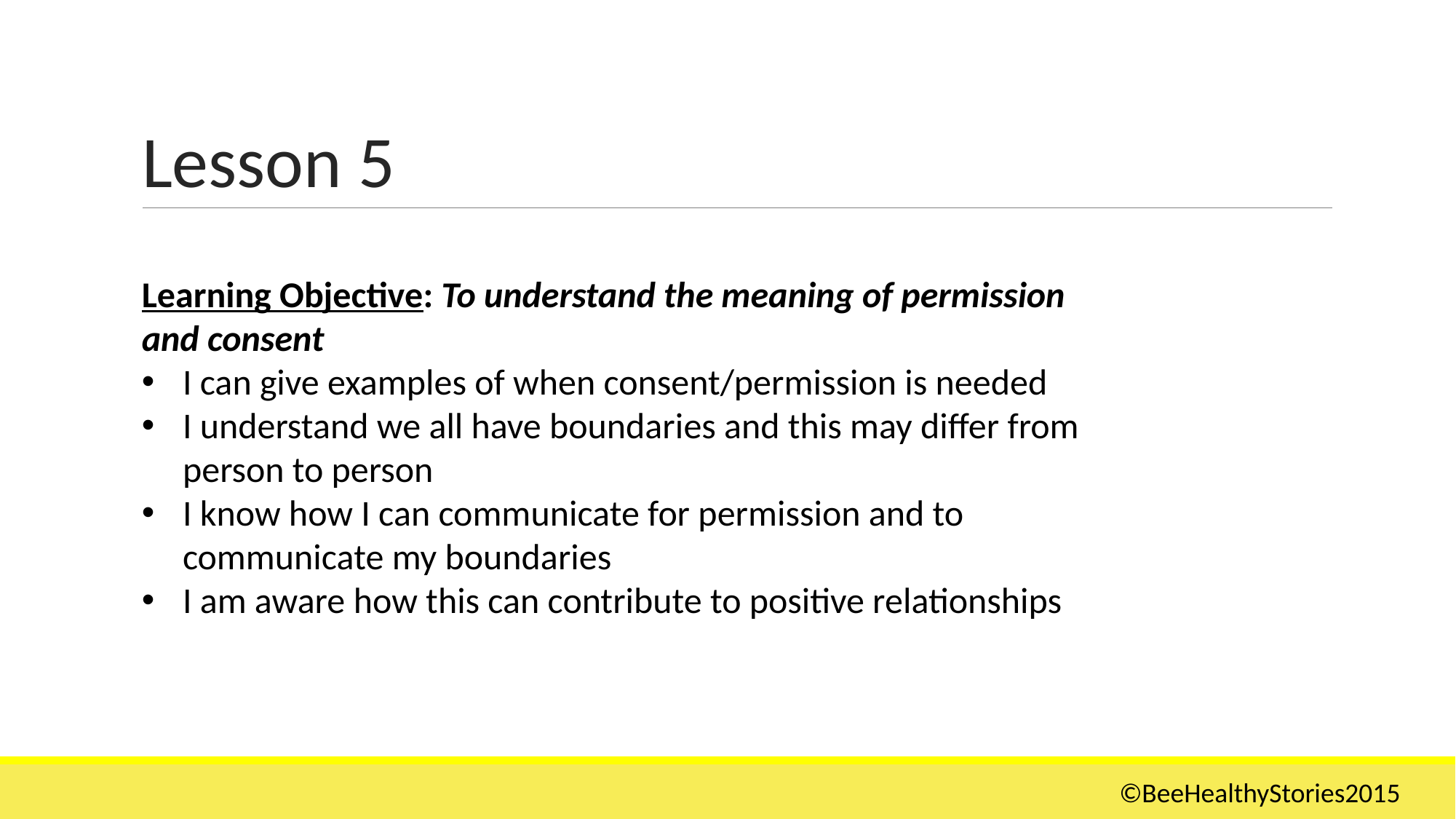

# Lesson 5
Learning Objective: To understand the meaning of permission and consent
I can give examples of when consent/permission is needed
I understand we all have boundaries and this may differ from person to person
I know how I can communicate for permission and to communicate my boundaries
I am aware how this can contribute to positive relationships